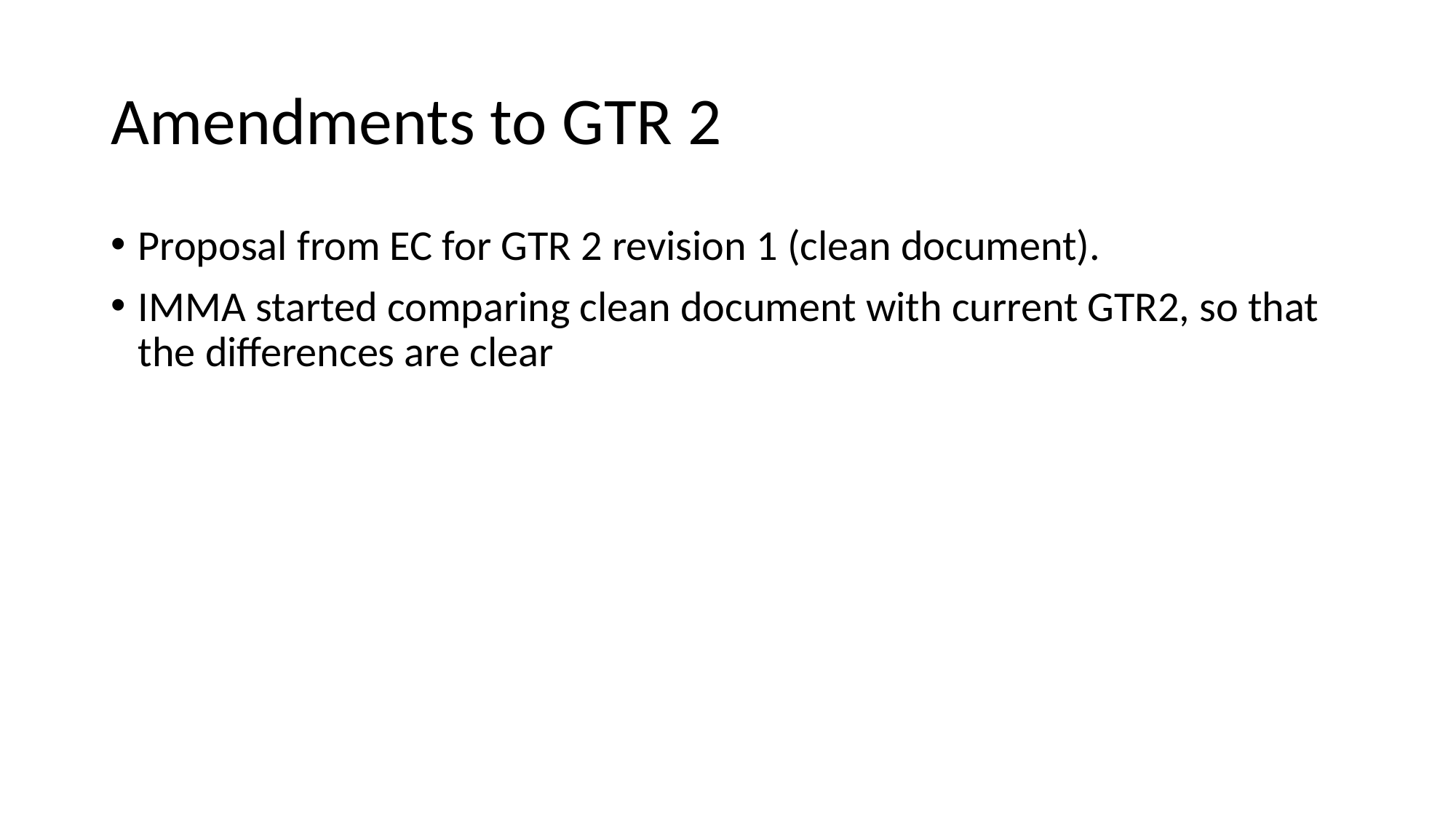

# Amendments to GTR 2
Proposal from EC for GTR 2 revision 1 (clean document).
IMMA started comparing clean document with current GTR2, so that the differences are clear